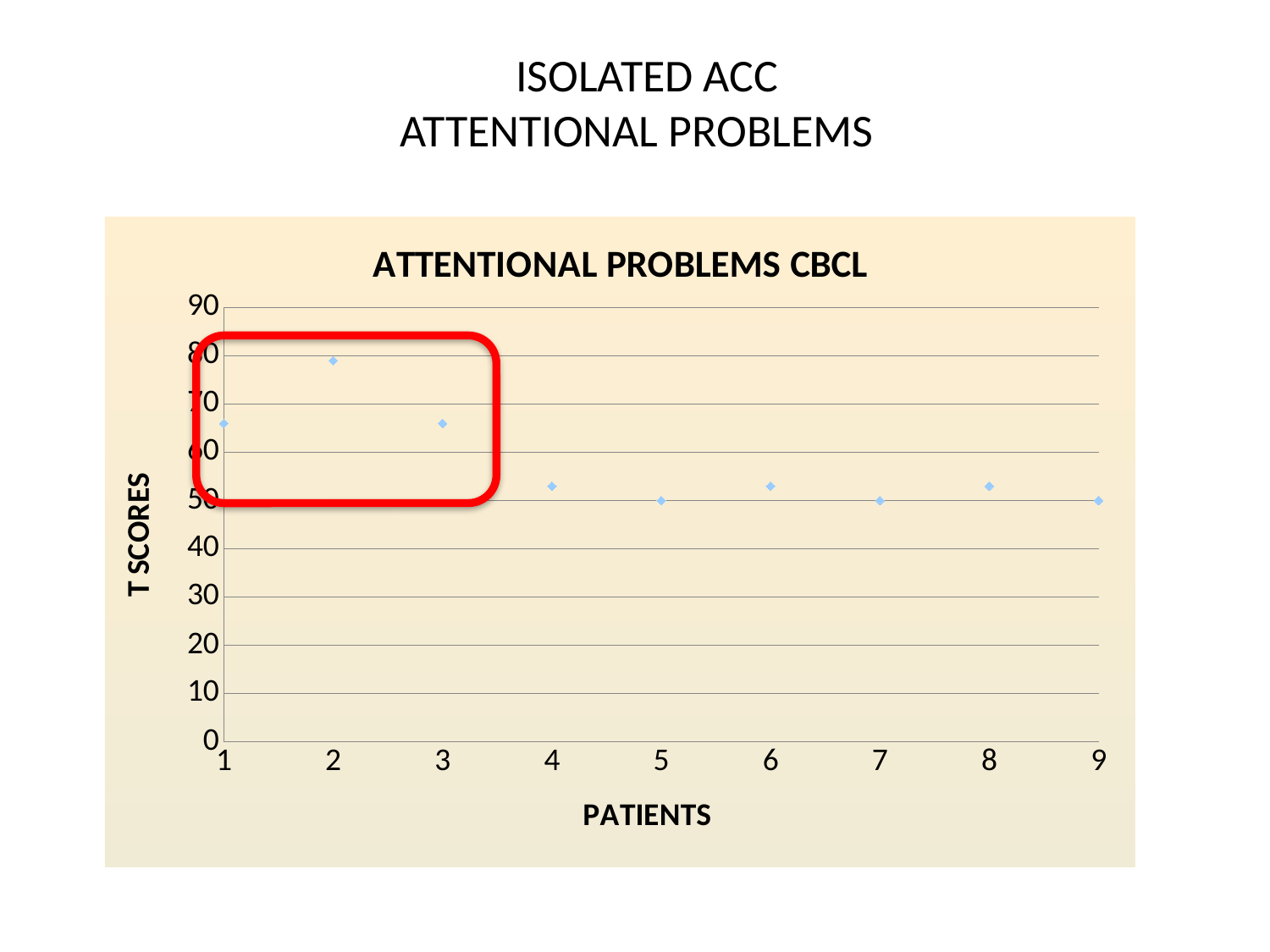

# ISOLATED ACC ATTENTIONAL PROBLEMS

### Chart: ATTENTIONAL PROBLEMS CBCL

| Category | ATTENTIONAL PROBLEMS CBCL  |
|---|---|